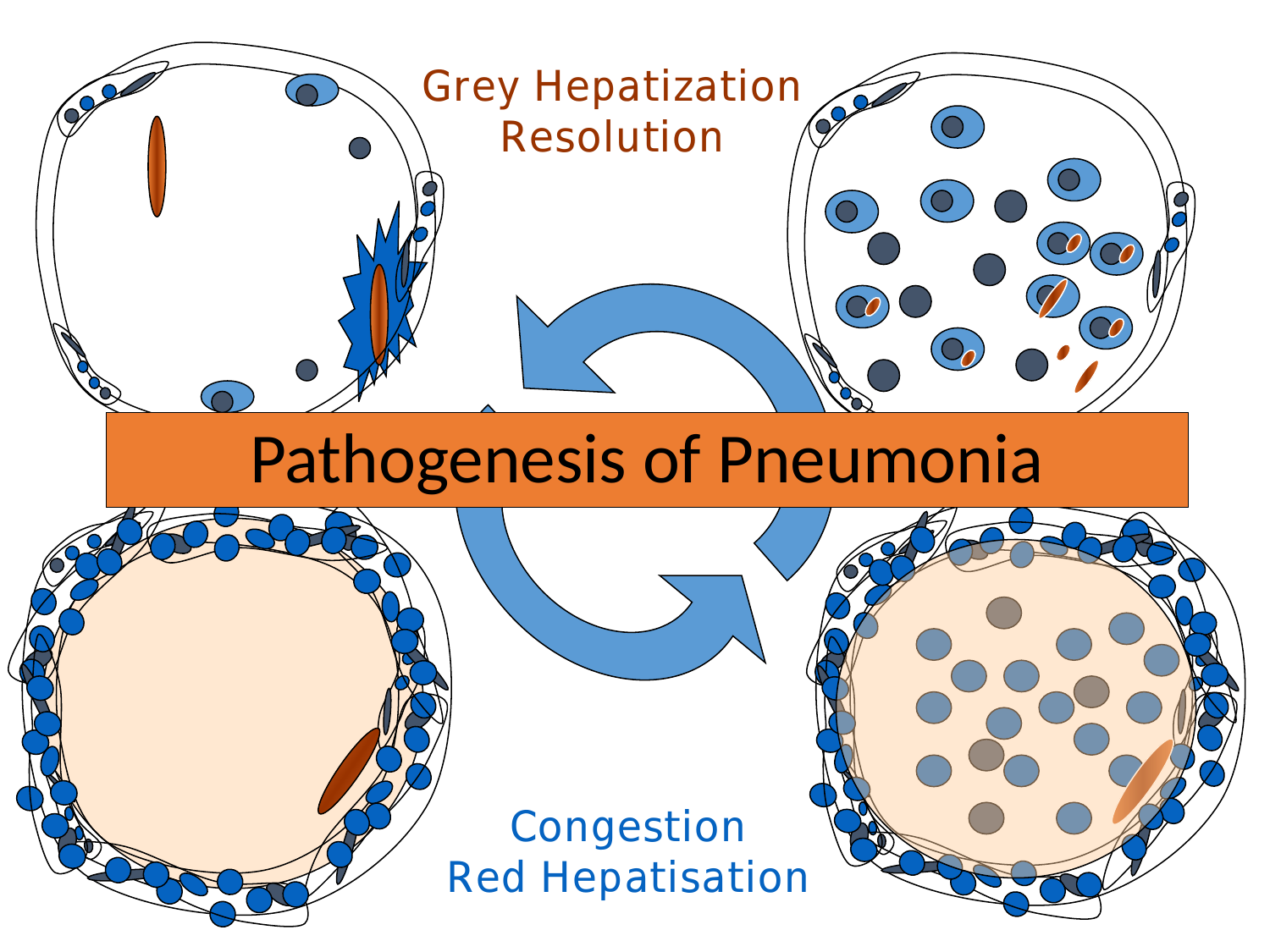

Grey Hepatization
Resolution

# Pathogenesis of Pneumonia

Congestion
Red Hepatisation